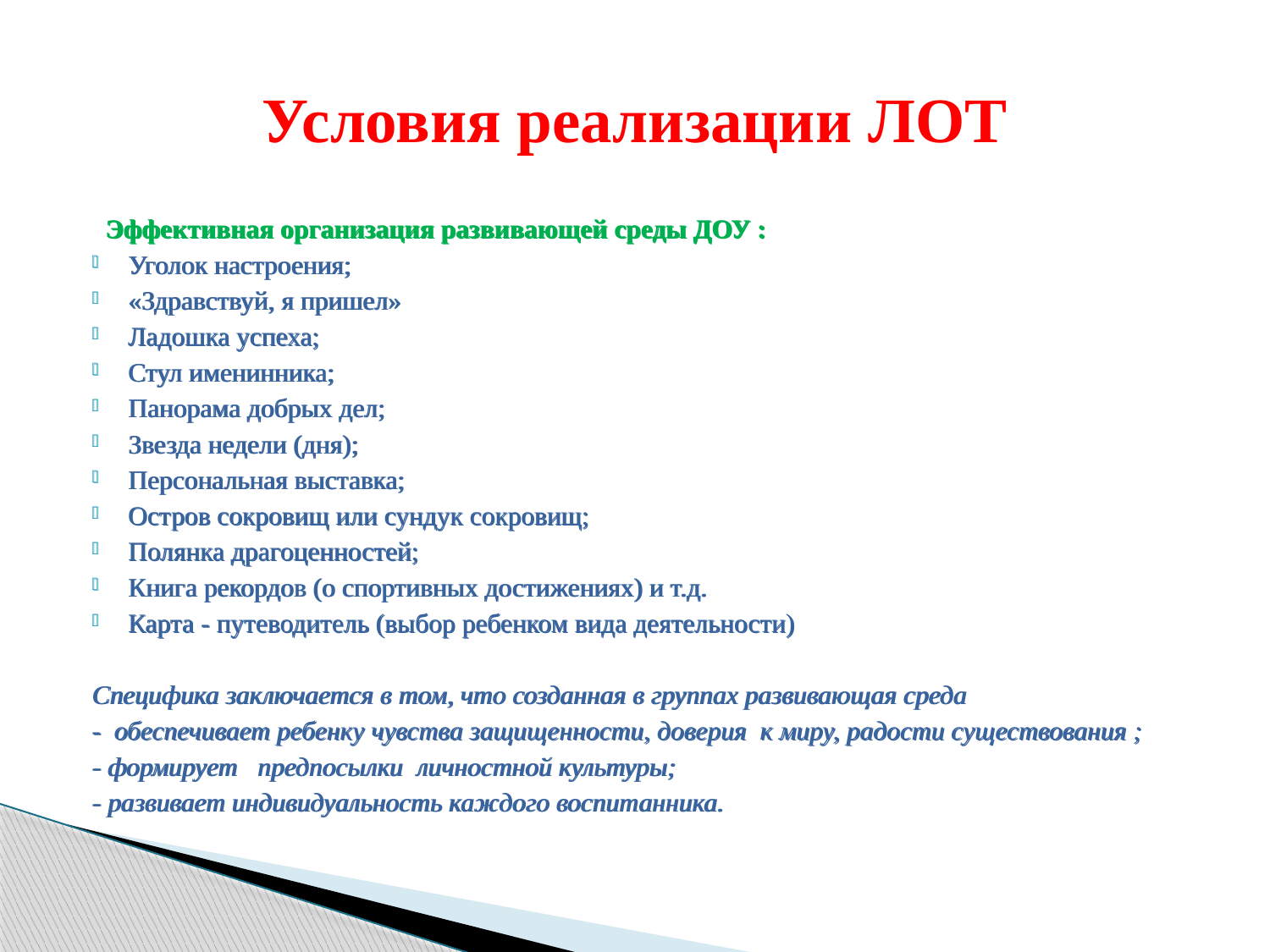

# Условия реализации ЛОТ
  Эффективная организация развивающей среды ДОУ :
Уголок настроения;
«Здравствуй, я пришел»
Ладошка успеха;
Стул именинника;
Панорама добрых дел;
Звезда недели (дня);
Персональная выставка;
Остров сокровищ или сундук сокровищ;
Полянка драгоценностей;
Книга рекордов (о спортивных достижениях) и т.д.
Карта - путеводитель (выбор ребенком вида деятельности)

Специфика заключается в том, что созданная в группах развивающая среда
-  обеспечивает ребенку чувства защищенности, доверия  к миру, радости существования ;
- формирует   предпосылки  личностной культуры;
- развивает индивидуальность каждого воспитанника.

  Эффективная организация развивающей среды ДОУ :
Уголок настроения;
«Здравствуй, я пришел»
Ладошка успеха;
Стул именинника;
Панорама добрых дел;
Звезда недели (дня);
Персональная выставка;
Остров сокровищ или сундук сокровищ;
Полянка драгоценностей;
Книга рекордов (о спортивных достижениях) и т.д.
Карта - путеводитель (выбор ребенком вида деятельности)

Специфика заключается в том, что созданная в группах развивающая среда
-  обеспечивает ребенку чувства защищенности, доверия  к миру, радости существования ;
- формирует   предпосылки  личностной культуры;
- развивает индивидуальность каждого воспитанника.